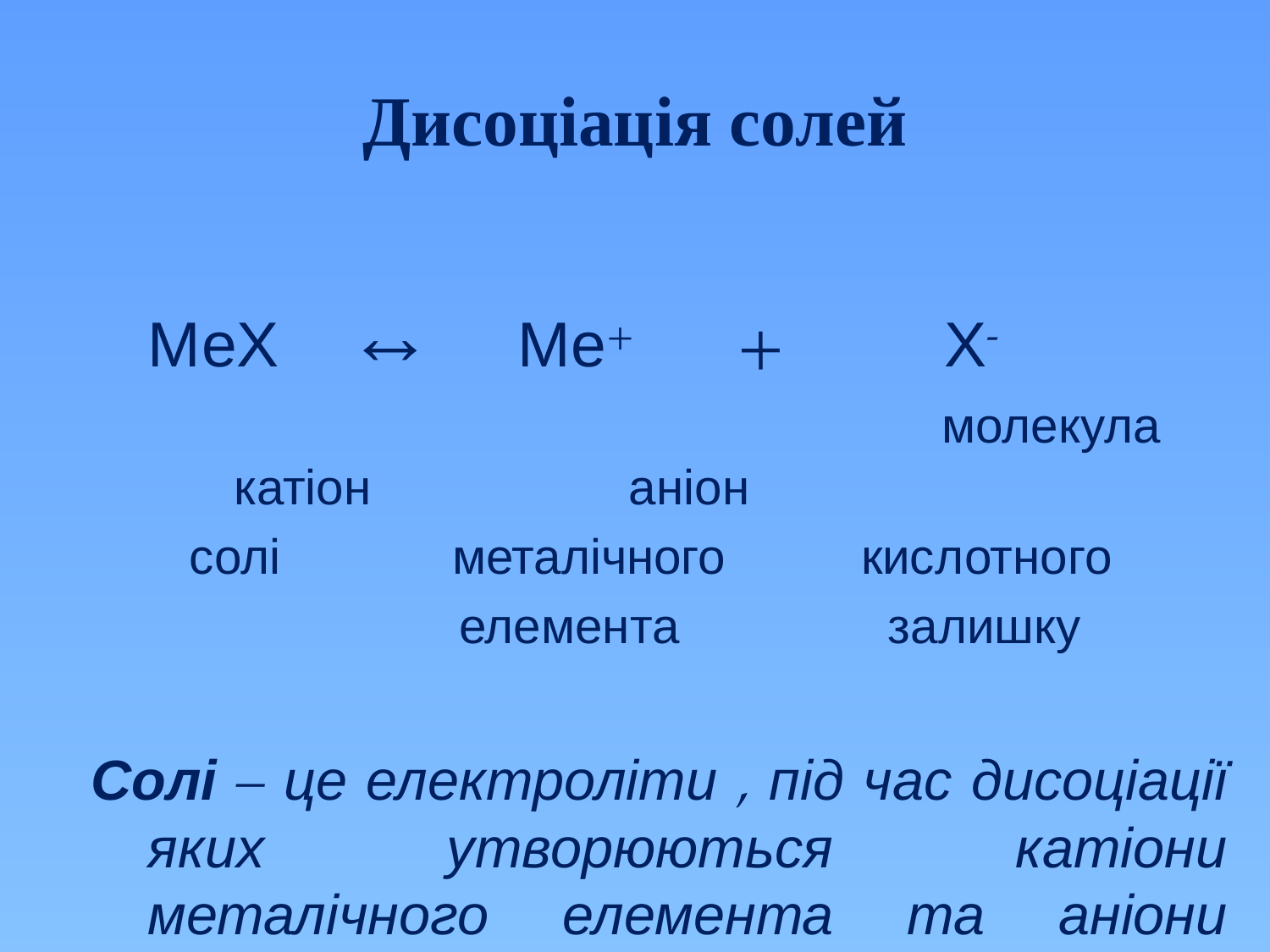

# Дисоціація солей

	МеХ     ↔      Ме+           +          Х-                                                                 молекула             катіон                     аніон
        солі              металічного           кислотного
                              елемента                 залишку

Солі – це електроліти , під час дисоціації яких утворюються катіони металічного елемента та аніони кислотного залишку.